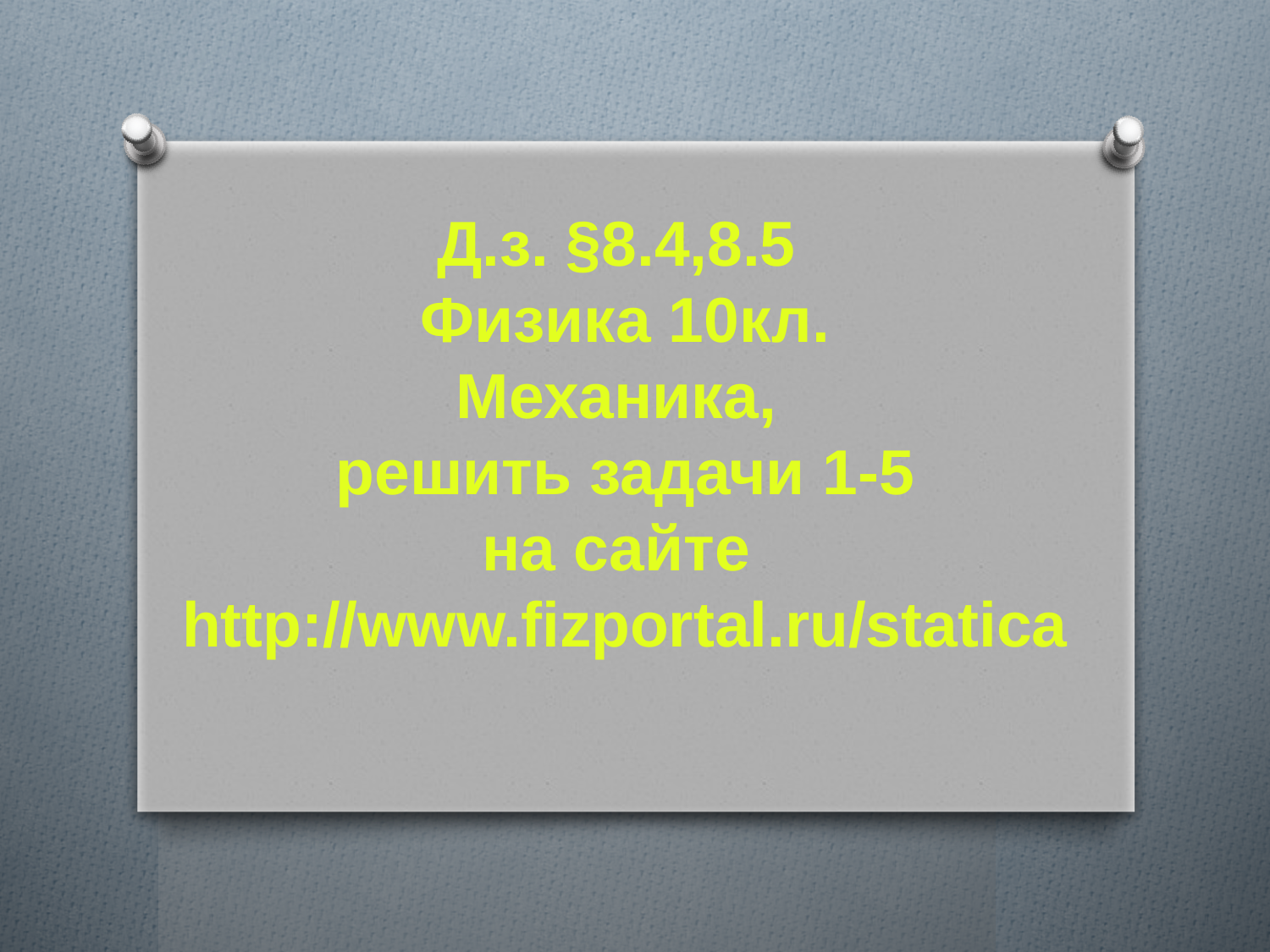

Д.з. §8.4,8.5
Физика 10кл.
Механика,
решить задачи 1-5
на сайте
http://www.fizportal.ru/statica